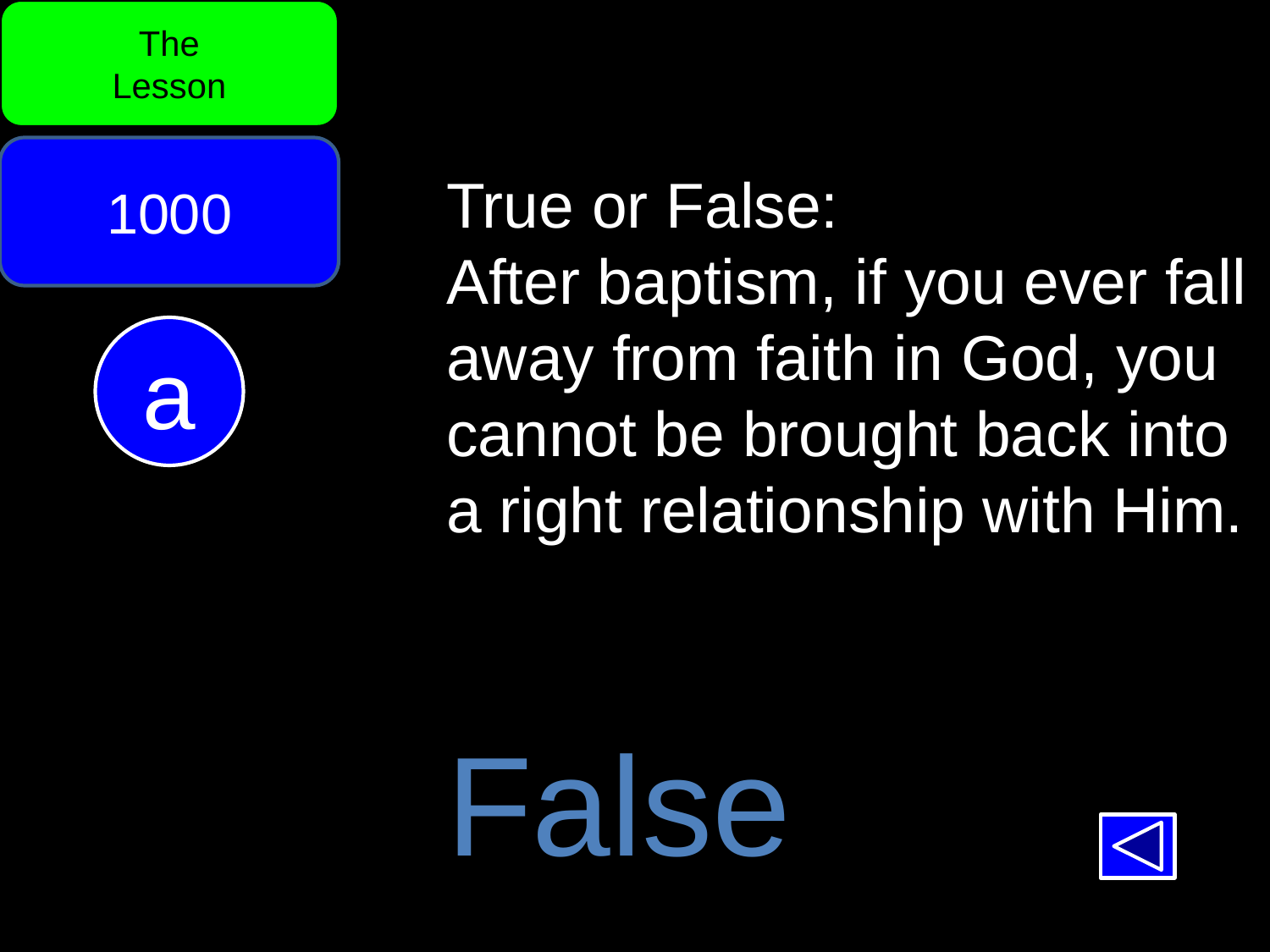

The
Lesson
1000
True or False:
After baptism, if you ever fall away from faith in God, you cannot be brought back into a right relationship with Him.
a
False